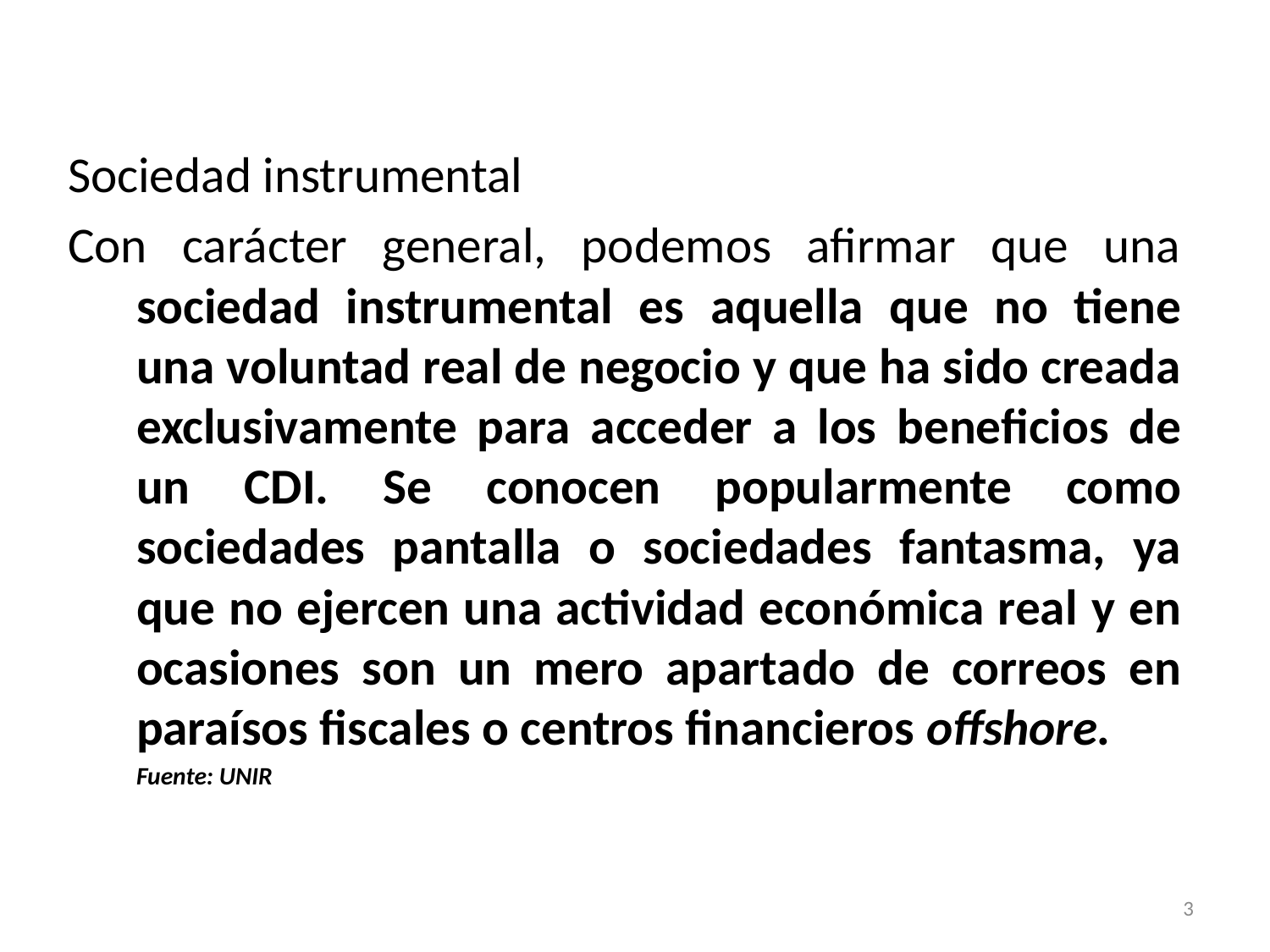

#
Sociedad instrumental
Con carácter general, podemos afirmar que una sociedad instrumental es aquella que no tiene una voluntad real de negocio y que ha sido creada exclusivamente para acceder a los beneficios de un CDI. Se conocen popularmente como sociedades pantalla o sociedades fantasma, ya que no ejercen una actividad económica real y en ocasiones son un mero apartado de correos en paraísos fiscales o centros financieros offshore.
	Fuente: UNIR

3